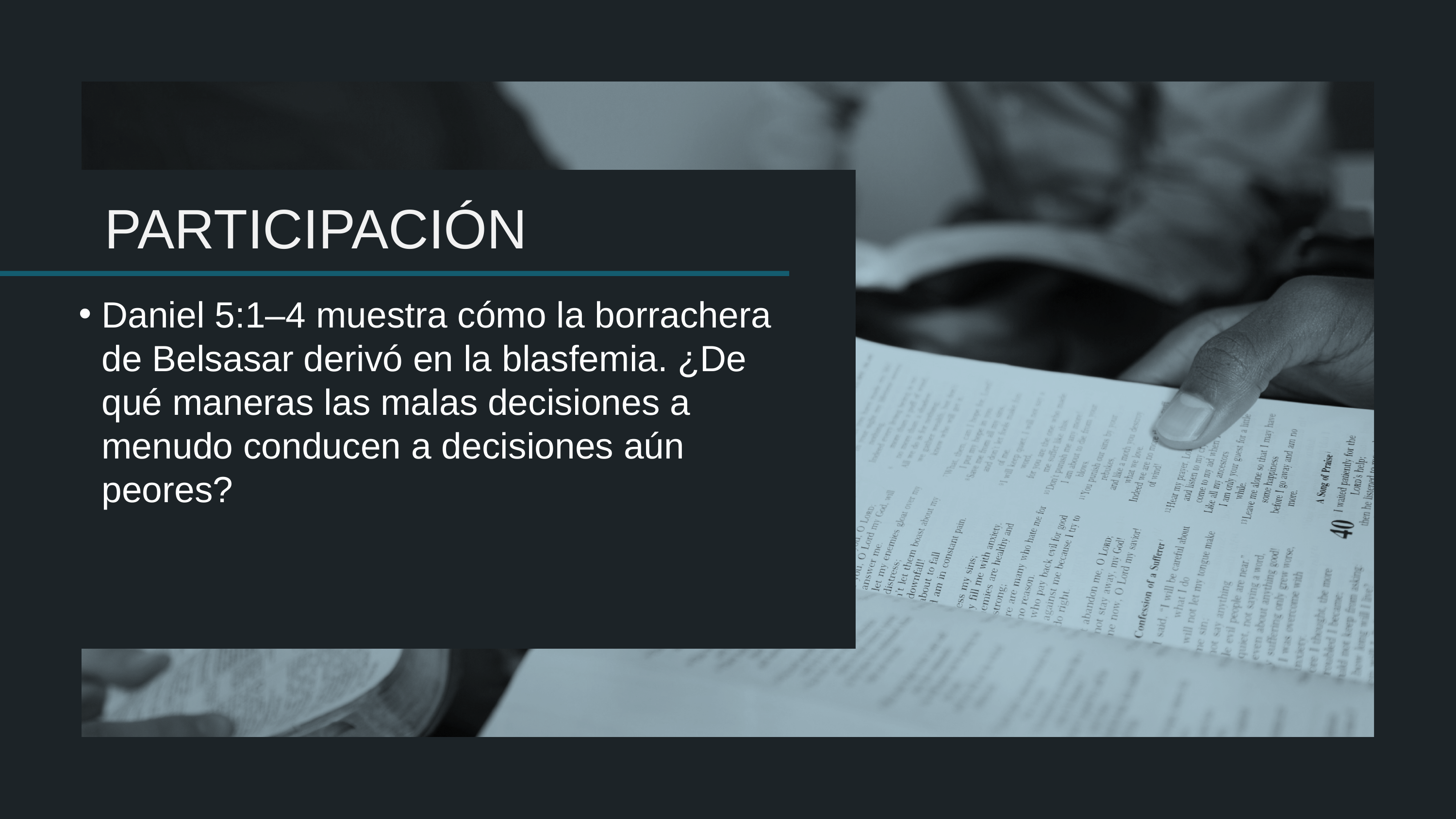

Daniel 5:1–4 muestra cómo la borrachera de Belsasar derivó en la blasfemia. ¿De qué maneras las malas decisiones a menudo conducen a decisiones aún peores?